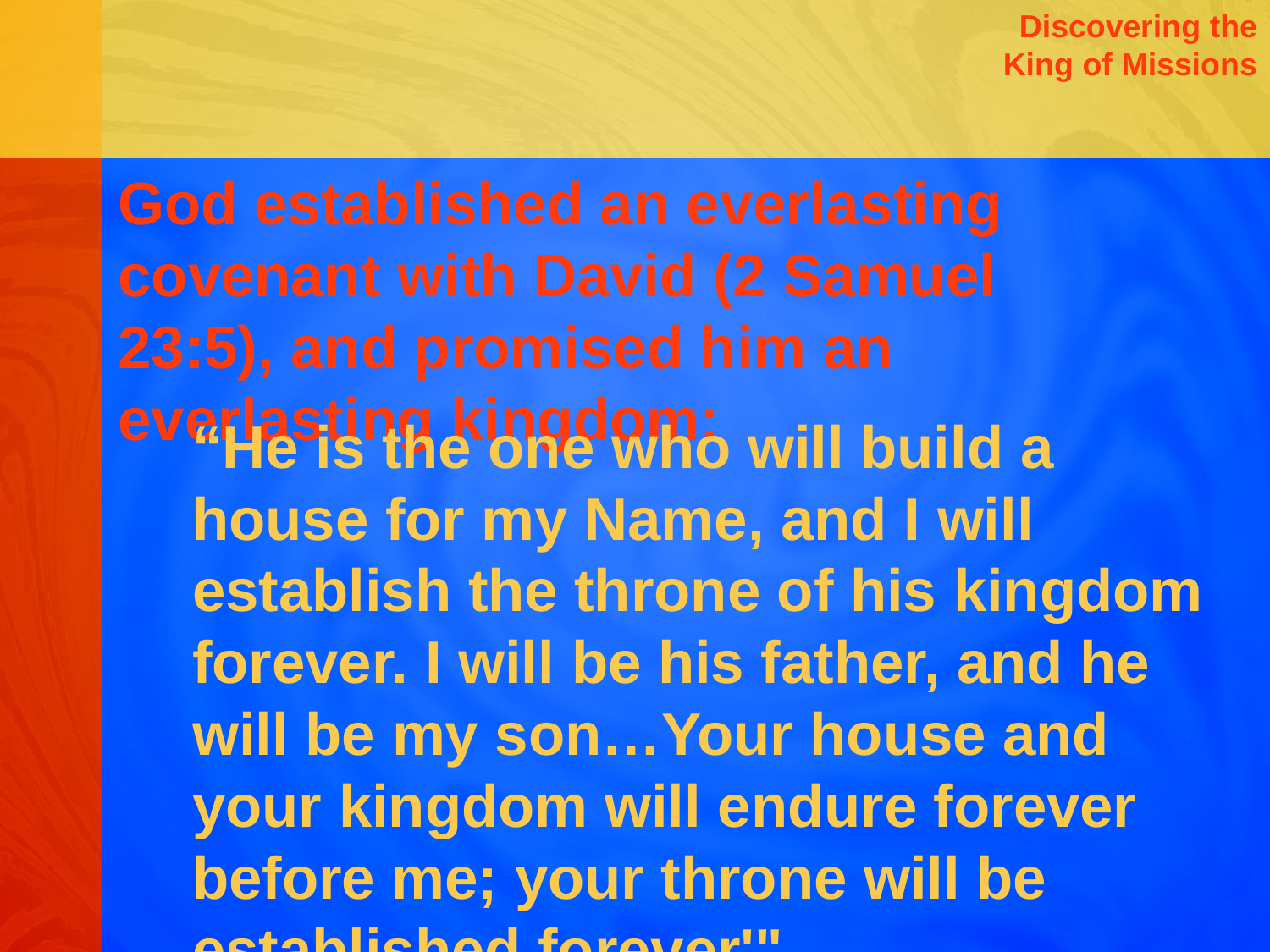

Discovering the King of Missions
God established an everlasting covenant with David (2 Samuel 23:5), and promised him an everlasting kingdom:
“He is the one who will build a house for my Name, and I will establish the throne of his kingdom forever. I will be his father, and he will be my son…Your house and your kingdom will endure forever before me; your throne will be established forever'"
(2 Samuel 7:13-14; 16).